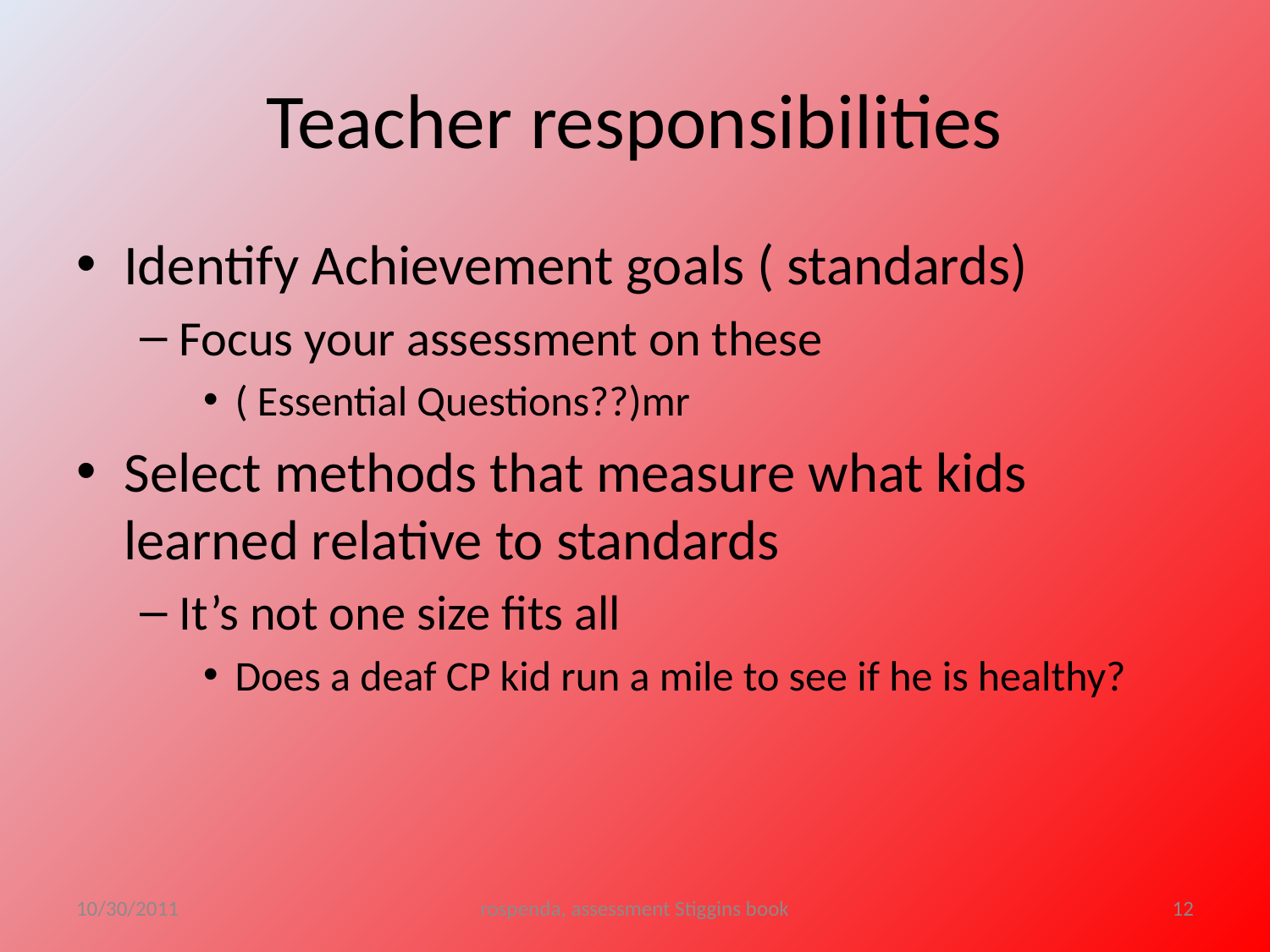

# Teacher responsibilities
Identify Achievement goals ( standards)
Focus your assessment on these
( Essential Questions??)mr
Select methods that measure what kids learned relative to standards
It’s not one size fits all
Does a deaf CP kid run a mile to see if he is healthy?
10/30/2011
rospenda, assessment Stiggins book
12